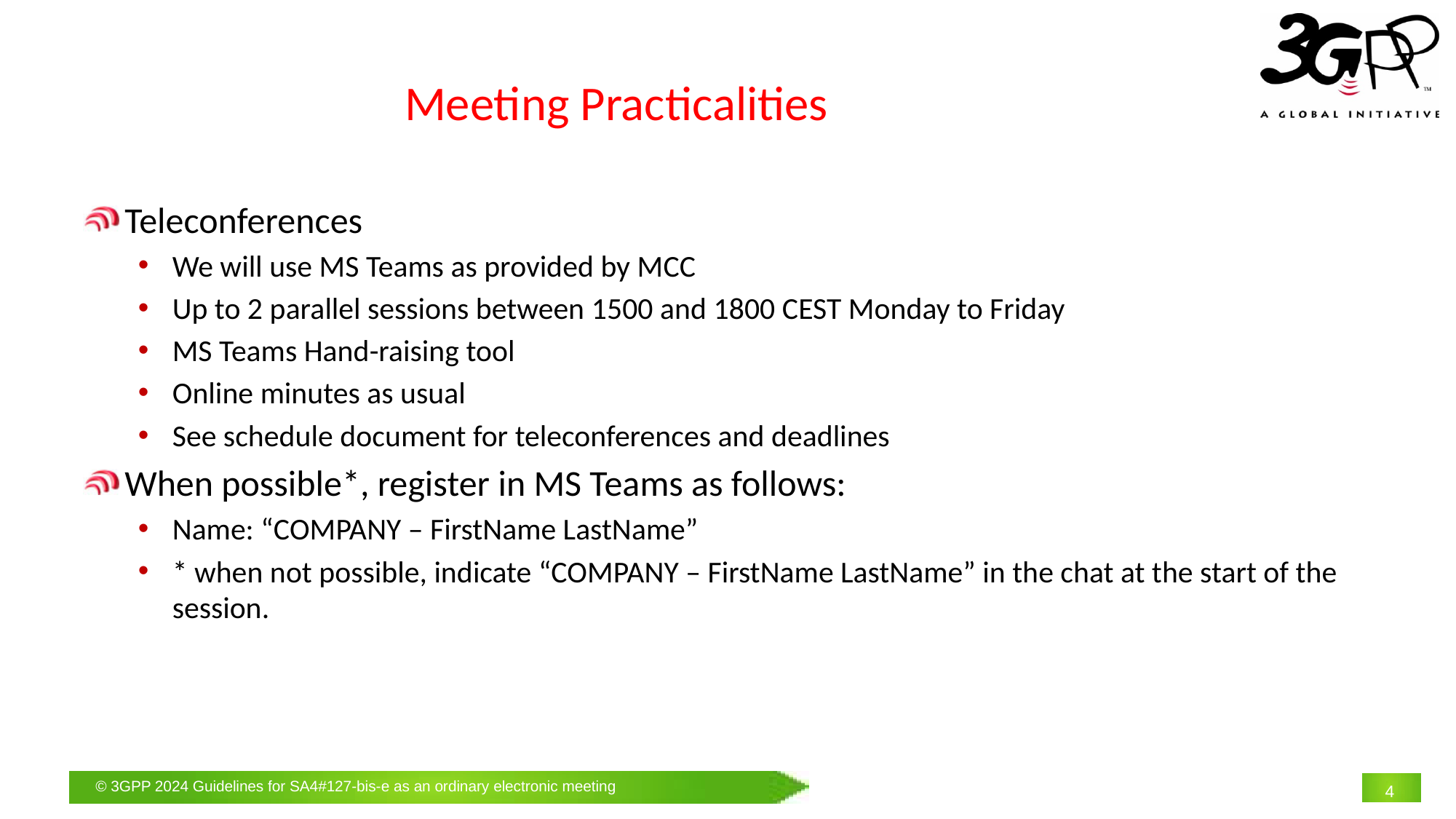

# Meeting Practicalities
Teleconferences
We will use MS Teams as provided by MCC
Up to 2 parallel sessions between 1500 and 1800 CEST Monday to Friday
MS Teams Hand-raising tool
Online minutes as usual
See schedule document for teleconferences and deadlines
When possible*, register in MS Teams as follows:
Name: “COMPANY – FirstName LastName”
* when not possible, indicate “COMPANY – FirstName LastName” in the chat at the start of the session.

4